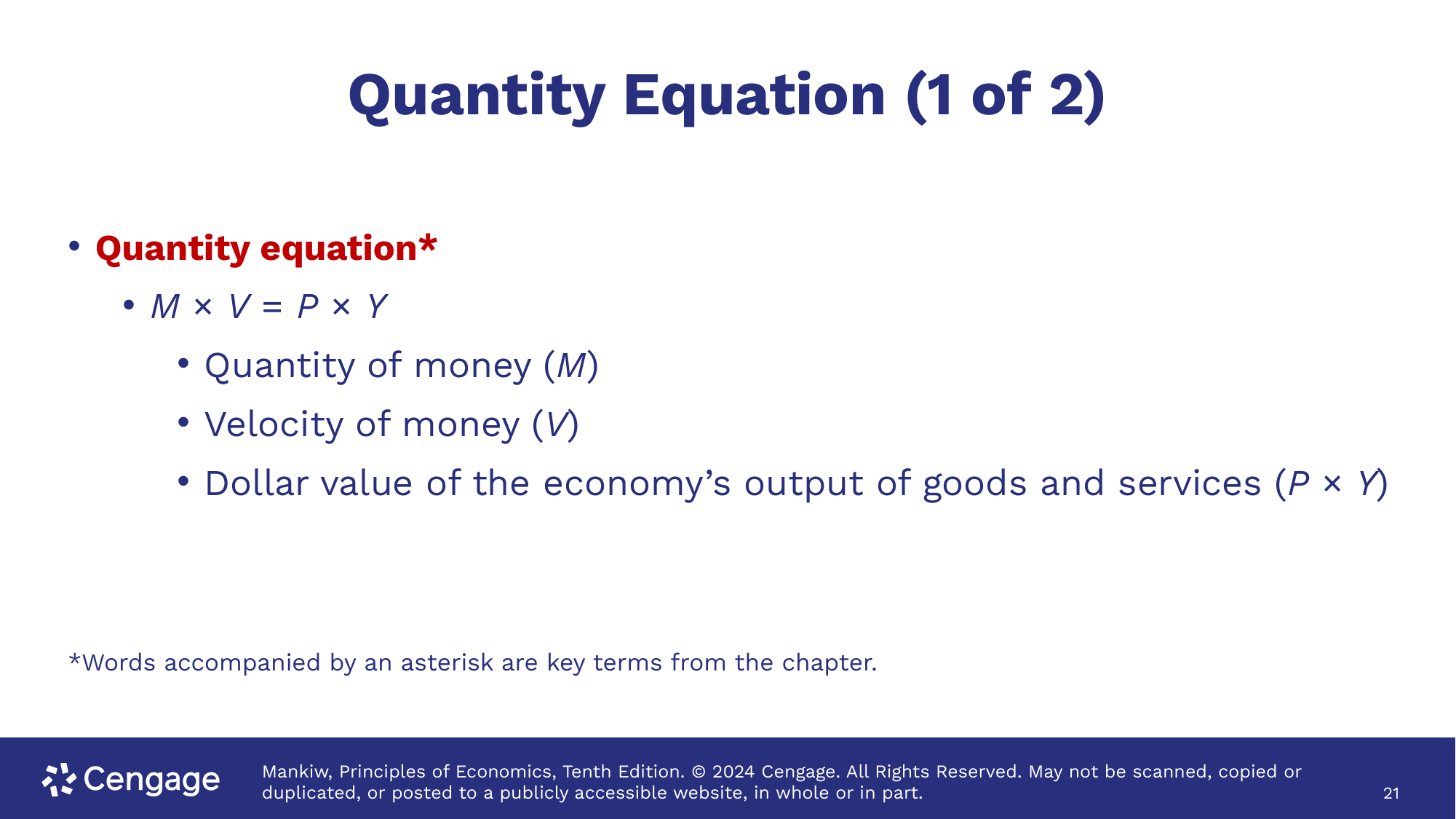

# Quantity Equation (1 of 2)
Quantity equation*
M × V = P × Y
Quantity of money (M)
Velocity of money (V)
Dollar value of the economy’s output of goods and services (P × Y)
*Words accompanied by an asterisk are key terms from the chapter.